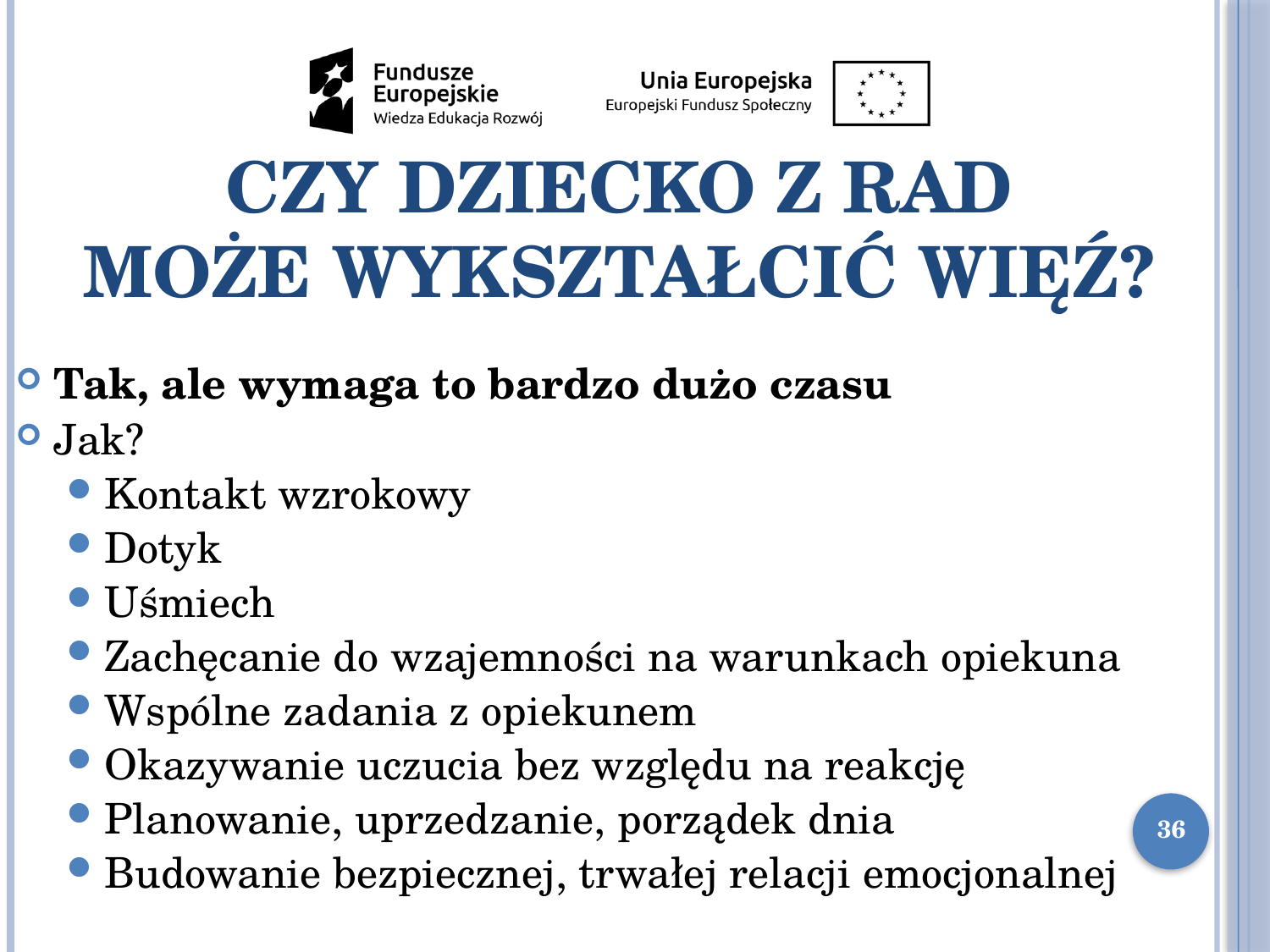

Czy dziecko z RAD
może wykształcić więź?
Tak, ale wymaga to bardzo dużo czasu
Jak?
Kontakt wzrokowy
Dotyk
Uśmiech
Zachęcanie do wzajemności na warunkach opiekuna
Wspólne zadania z opiekunem
Okazywanie uczucia bez względu na reakcję
Planowanie, uprzedzanie, porządek dnia
Budowanie bezpiecznej, trwałej relacji emocjonalnej
36